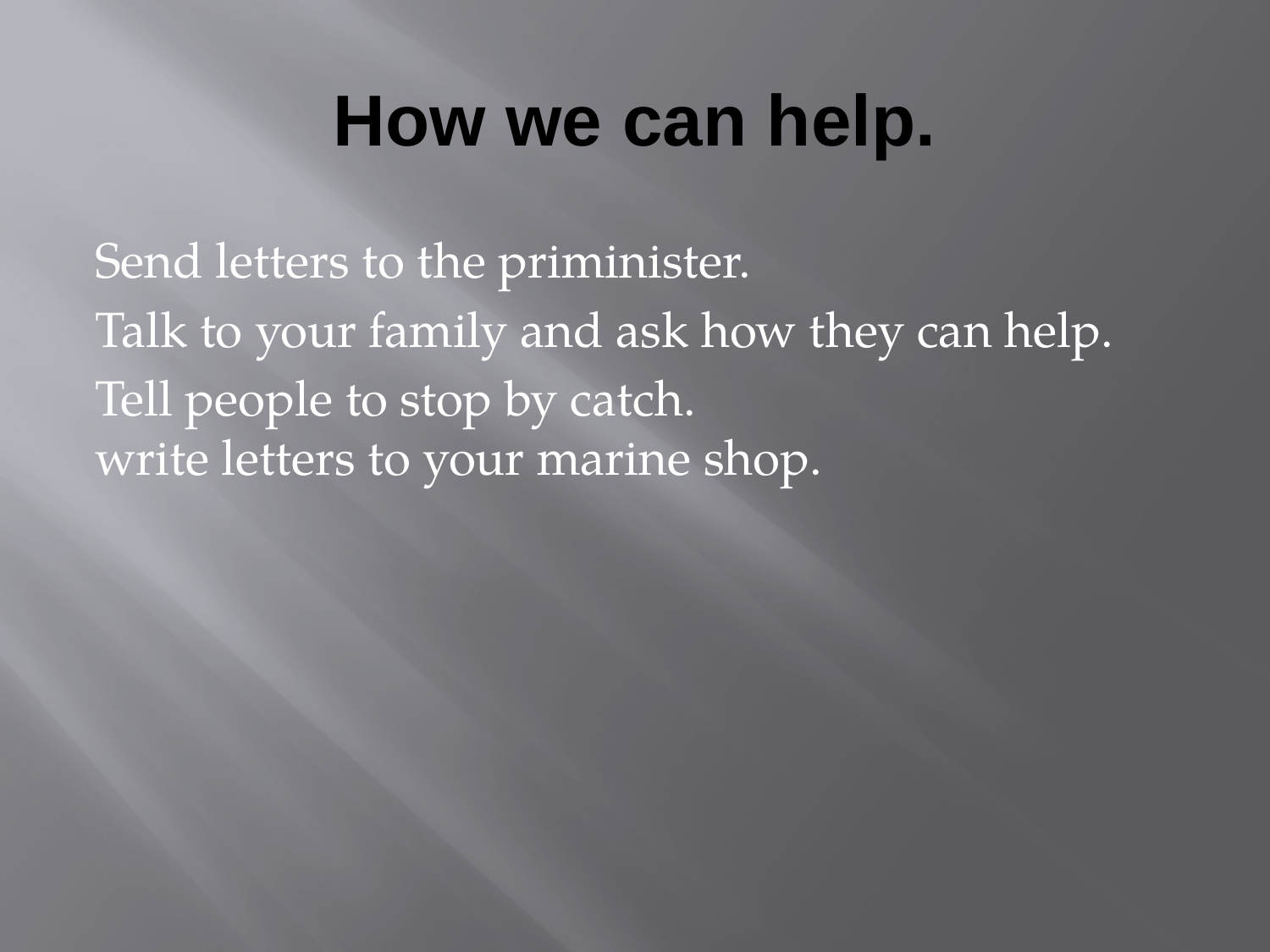

# How we can help.
Send letters to the priminister.
Talk to your family and ask how they can help.
Tell people to stop by catch.
write letters to your marine shop.